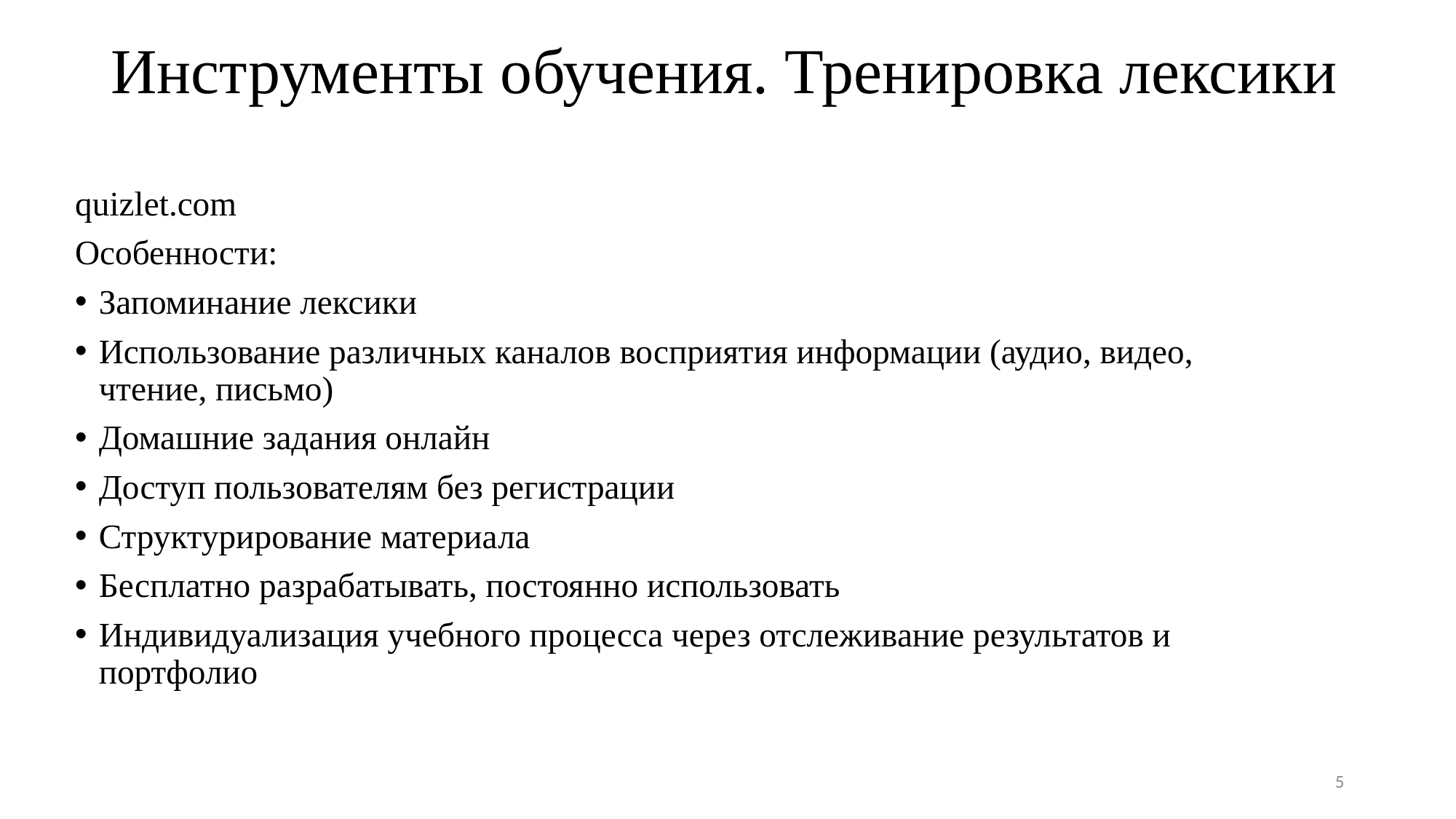

# Инструменты обучения. Тренировка лексики
quizlet.com
Особенности:
Запоминание лексики
Использование различных каналов восприятия информации (аудио, видео, чтение, письмо)
Домашние задания онлайн
Доступ пользователям без регистрации
Структурирование материала
Бесплатно разрабатывать, постоянно использовать
Индивидуализация учебного процесса через отслеживание результатов и портфолио

5